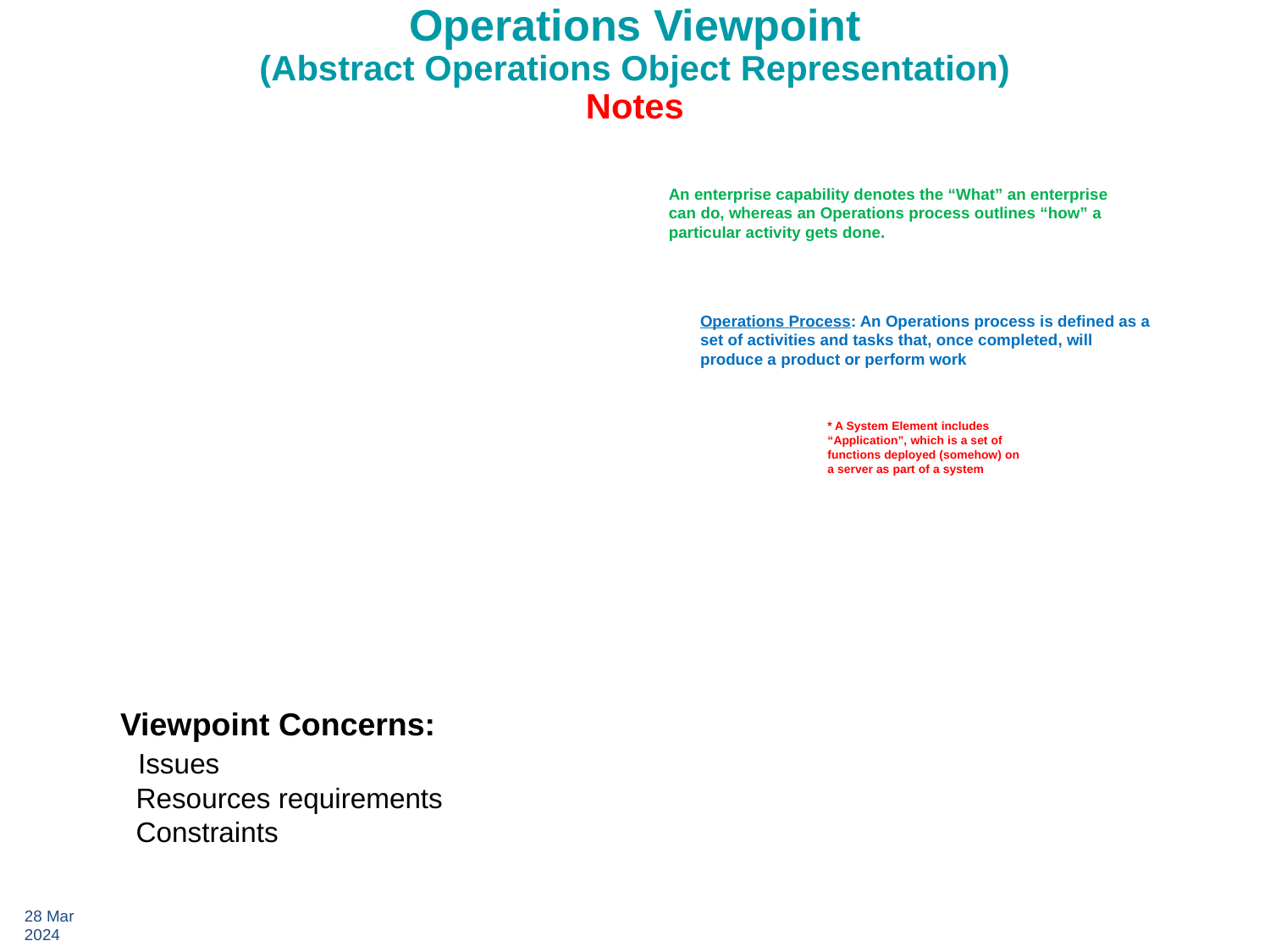

#
Operations Viewpoint
(Abstract Operations Object Representation)
Notes
An enterprise capability denotes the “What” an enterprise can do, whereas an Operations process outlines “how” a particular activity gets done.
Operations Process: An Operations process is defined as a set of activities and tasks that, once completed, will produce a product or perform work
* A System Element includes “Application”, which is a set of functions deployed (somehow) on a server as part of a system
Viewpoint Concerns:
  Issues
  Resources requirements
  Constraints
28 Mar 2024